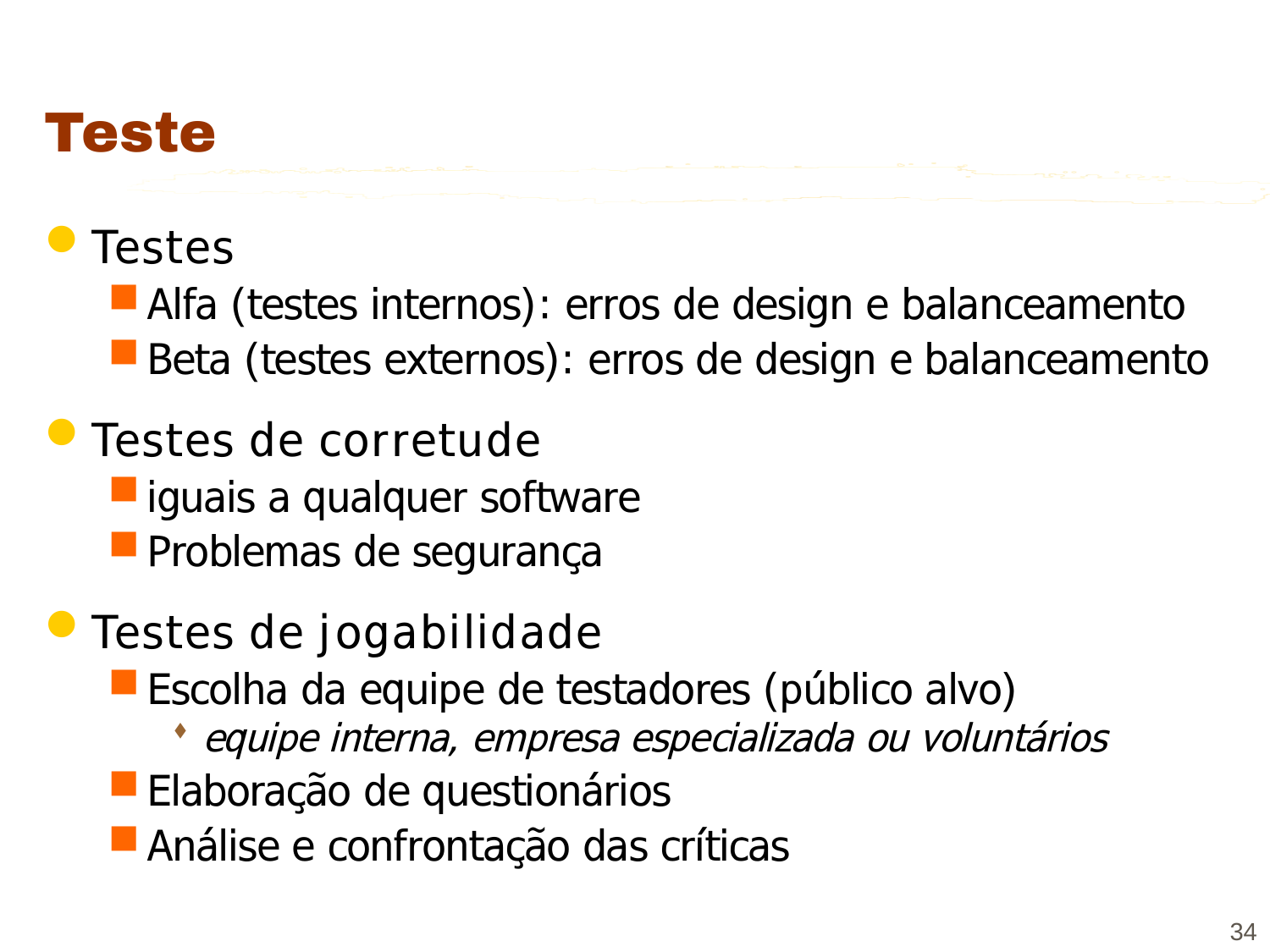

# Teste
Testes
Alfa (testes internos): erros de design e balanceamento
Beta (testes externos): erros de design e balanceamento
Testes de corretude
iguais a qualquer software
Problemas de segurança
Testes de jogabilidade
Escolha da equipe de testadores (público alvo)
equipe interna, empresa especializada ou voluntários
Elaboração de questionários
Análise e confrontação das críticas

34